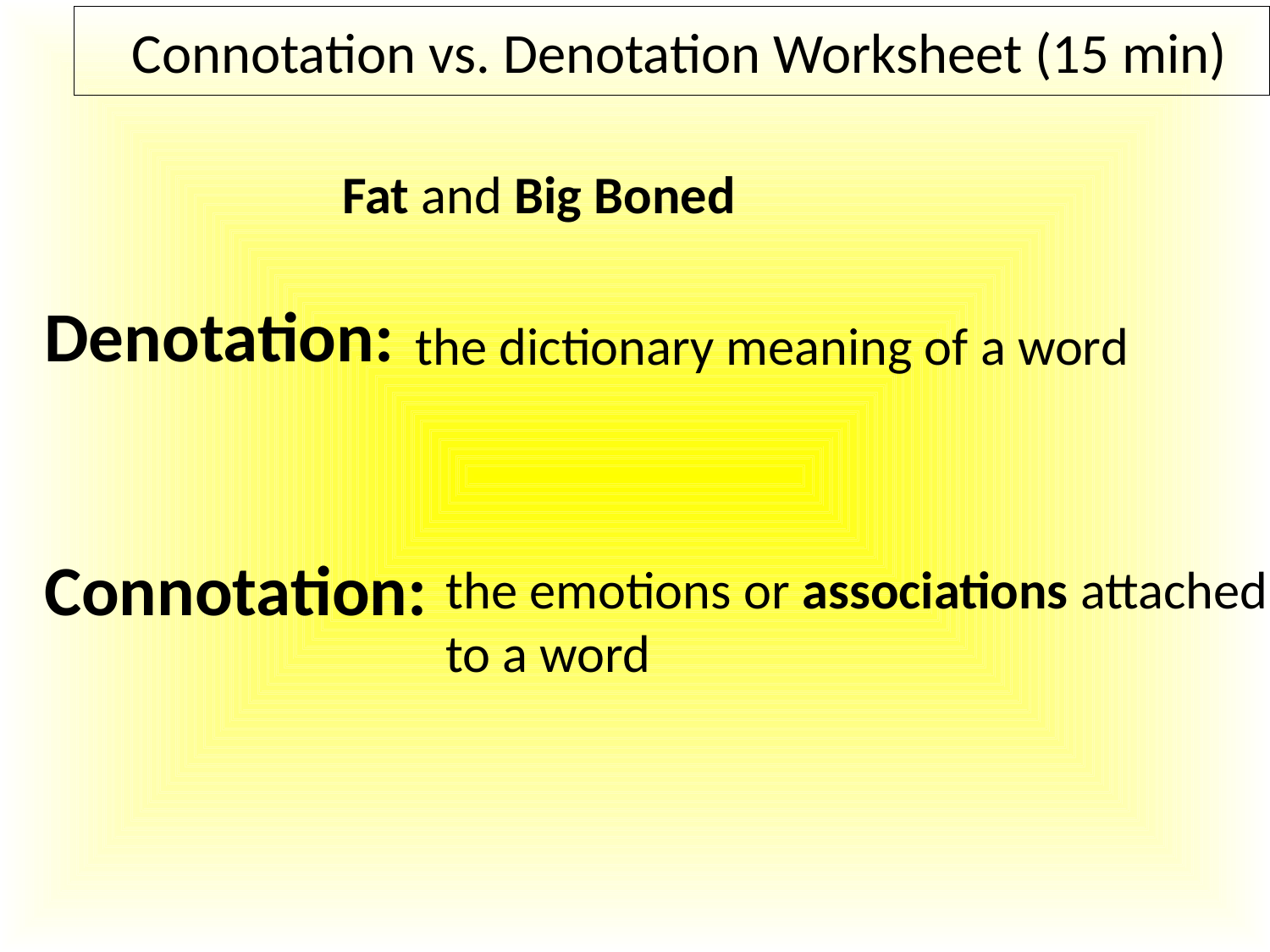

# Connotation vs. Denotation Worksheet (15 min)
Fat and Big Boned
Denotation:

Connotation:

the dictionary meaning of a word
the emotions or associations attached
to a word